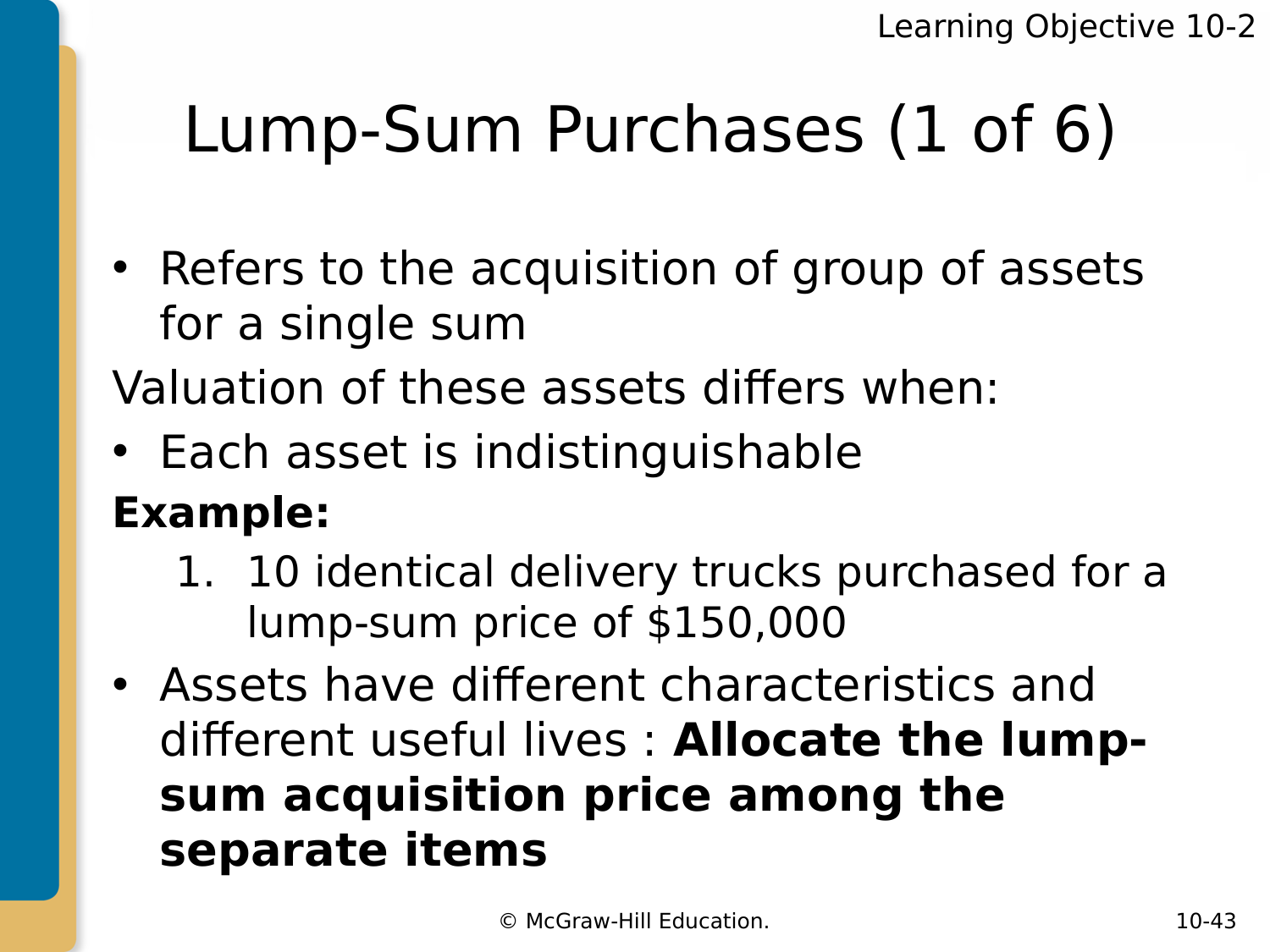

Learning Objective 10-2
# Lump-Sum Purchases (1 of 6)
Refers to the acquisition of group of assets for a single sum
Valuation of these assets differs when:
Each asset is indistinguishable
Example:
10 identical delivery trucks purchased for a lump-sum price of $150,000
Assets have different characteristics and different useful lives : Allocate the lump-sum acquisition price among the separate items